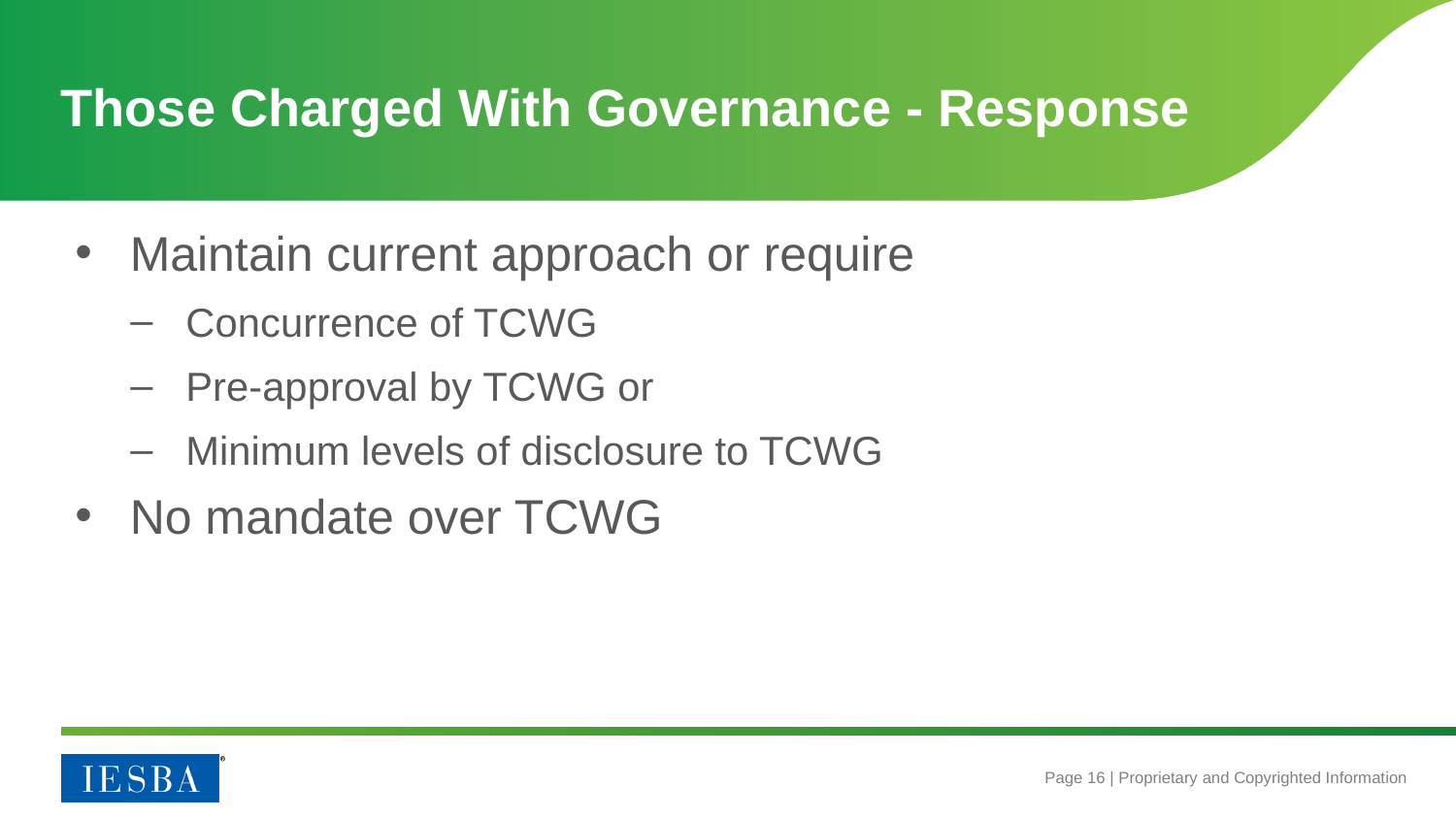

# Those Charged With Governance - Response
Maintain current approach or require
Concurrence of TCWG
Pre-approval by TCWG or
Minimum levels of disclosure to TCWG
No mandate over TCWG